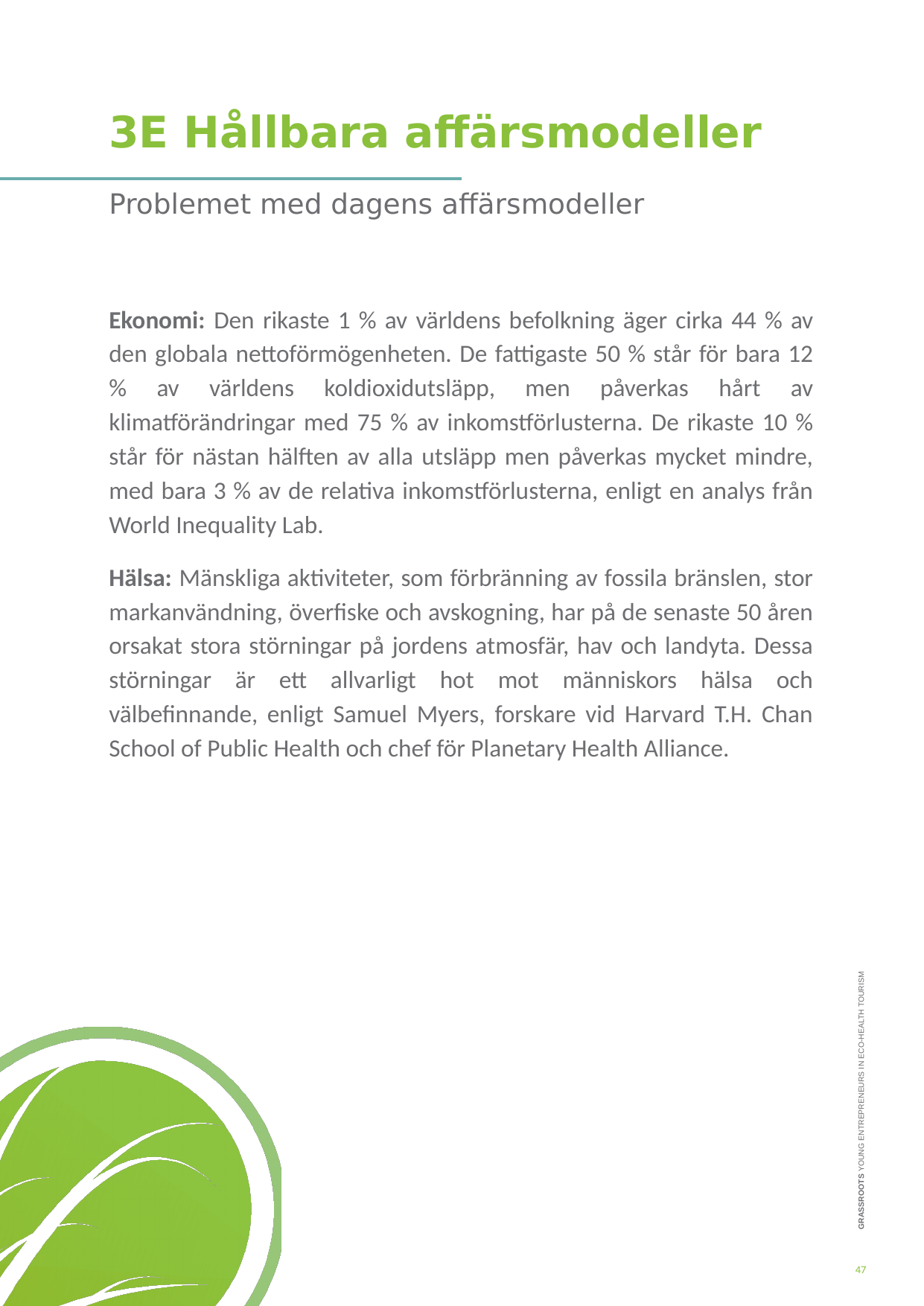

3E Hållbara affärsmodeller
Problemet med dagens affärsmodeller
Ekonomi: Den rikaste 1 % av världens befolkning äger cirka 44 % av den globala nettoförmögenheten. De fattigaste 50 % står för bara 12 % av världens koldioxidutsläpp, men påverkas hårt av klimatförändringar med 75 % av inkomstförlusterna. De rikaste 10 % står för nästan hälften av alla utsläpp men påverkas mycket mindre, med bara 3 % av de relativa inkomstförlusterna, enligt en analys från World Inequality Lab.
Hälsa: Mänskliga aktiviteter, som förbränning av fossila bränslen, stor markanvändning, överfiske och avskogning, har på de senaste 50 åren orsakat stora störningar på jordens atmosfär, hav och landyta. Dessa störningar är ett allvarligt hot mot människors hälsa och välbefinnande, enligt Samuel Myers, forskare vid Harvard T.H. Chan School of Public Health och chef för Planetary Health Alliance.

47